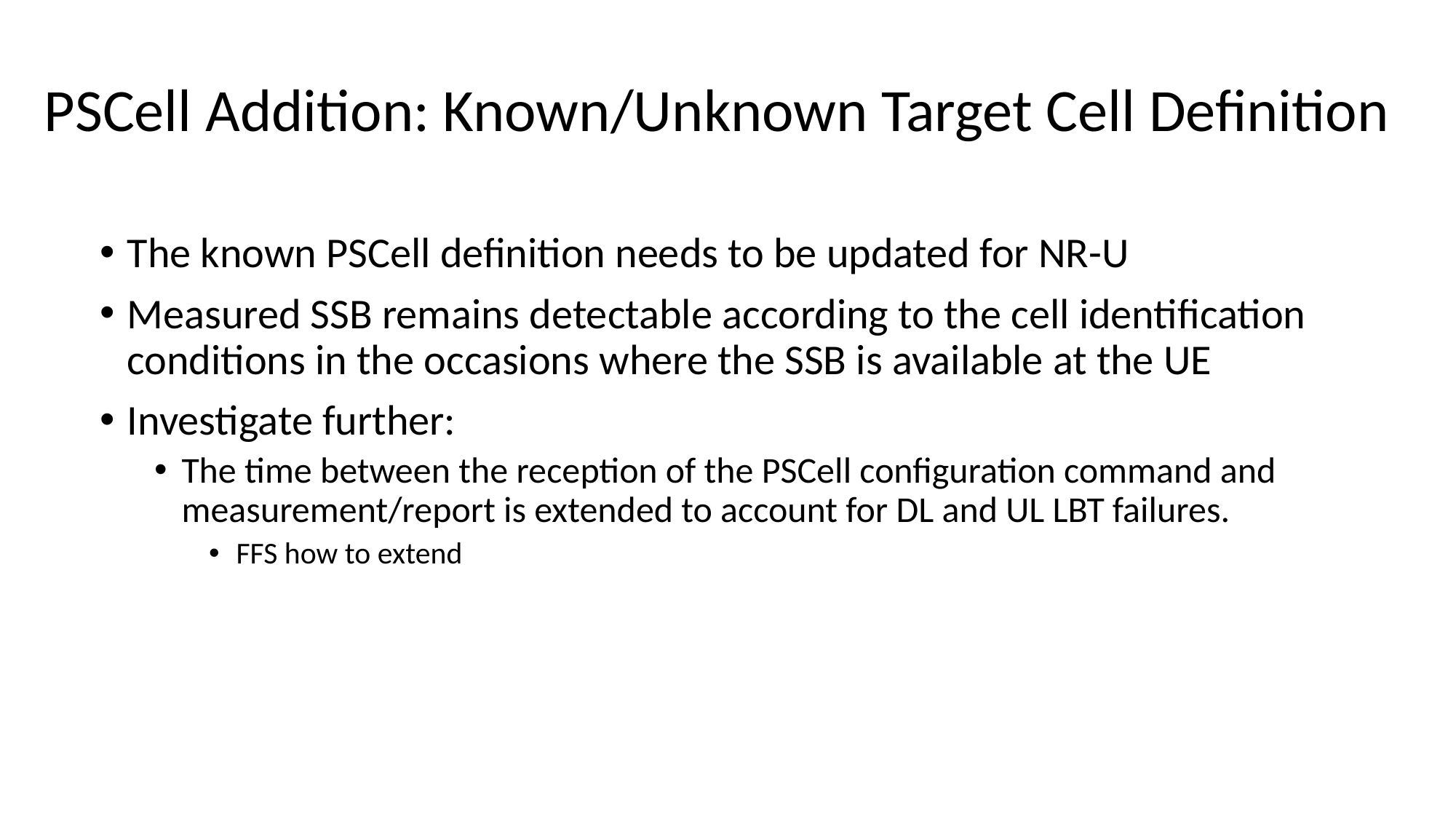

# PSCell Addition: Known/Unknown Target Cell Definition
The known PSCell definition needs to be updated for NR-U
Measured SSB remains detectable according to the cell identification conditions in the occasions where the SSB is available at the UE
Investigate further:
The time between the reception of the PSCell configuration command and measurement/report is extended to account for DL and UL LBT failures.
FFS how to extend